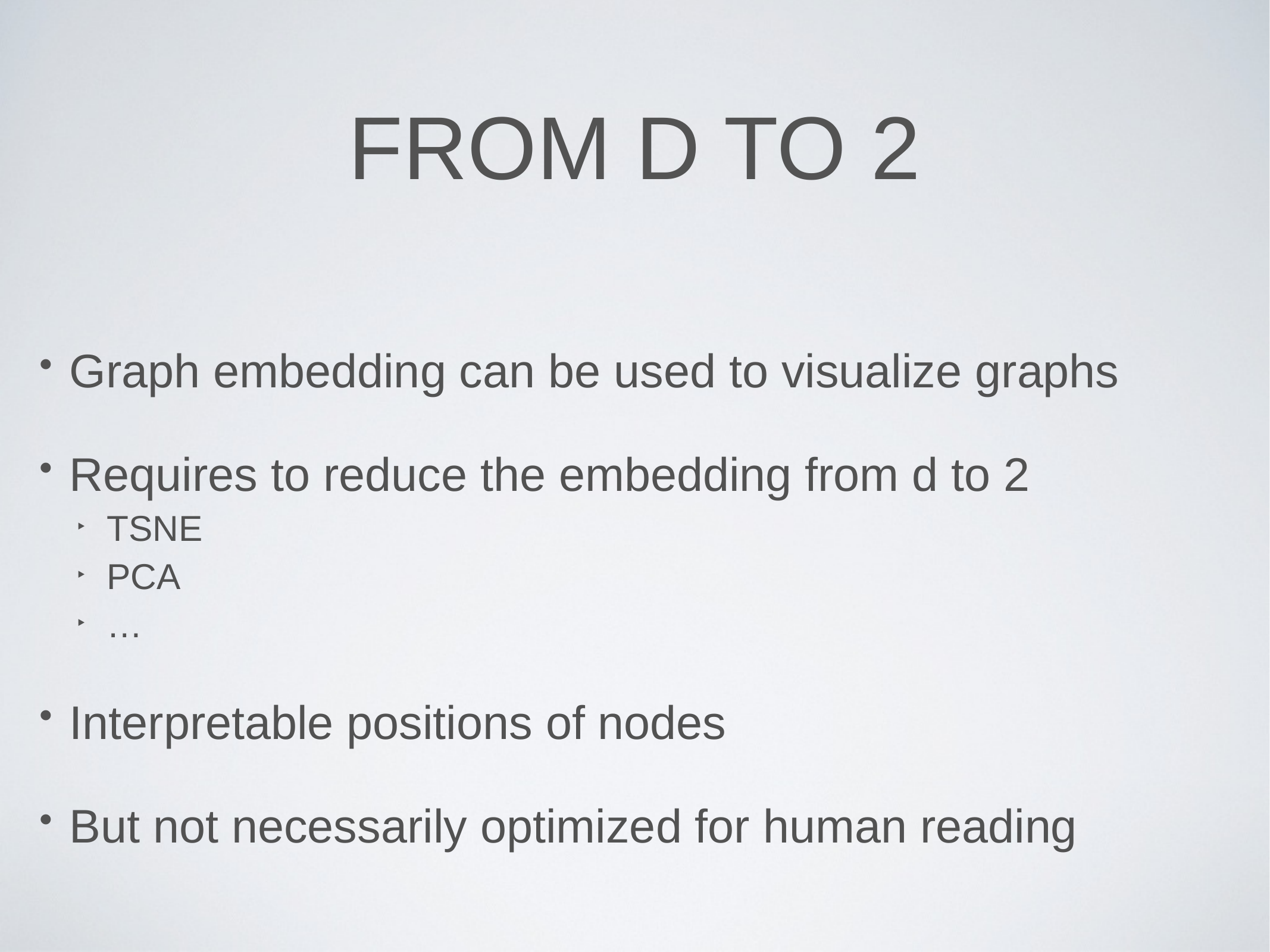

# From d to 2
Graph embedding can be used to visualize graphs
Requires to reduce the embedding from d to 2
TSNE
PCA
…
Interpretable positions of nodes
But not necessarily optimized for human reading
76